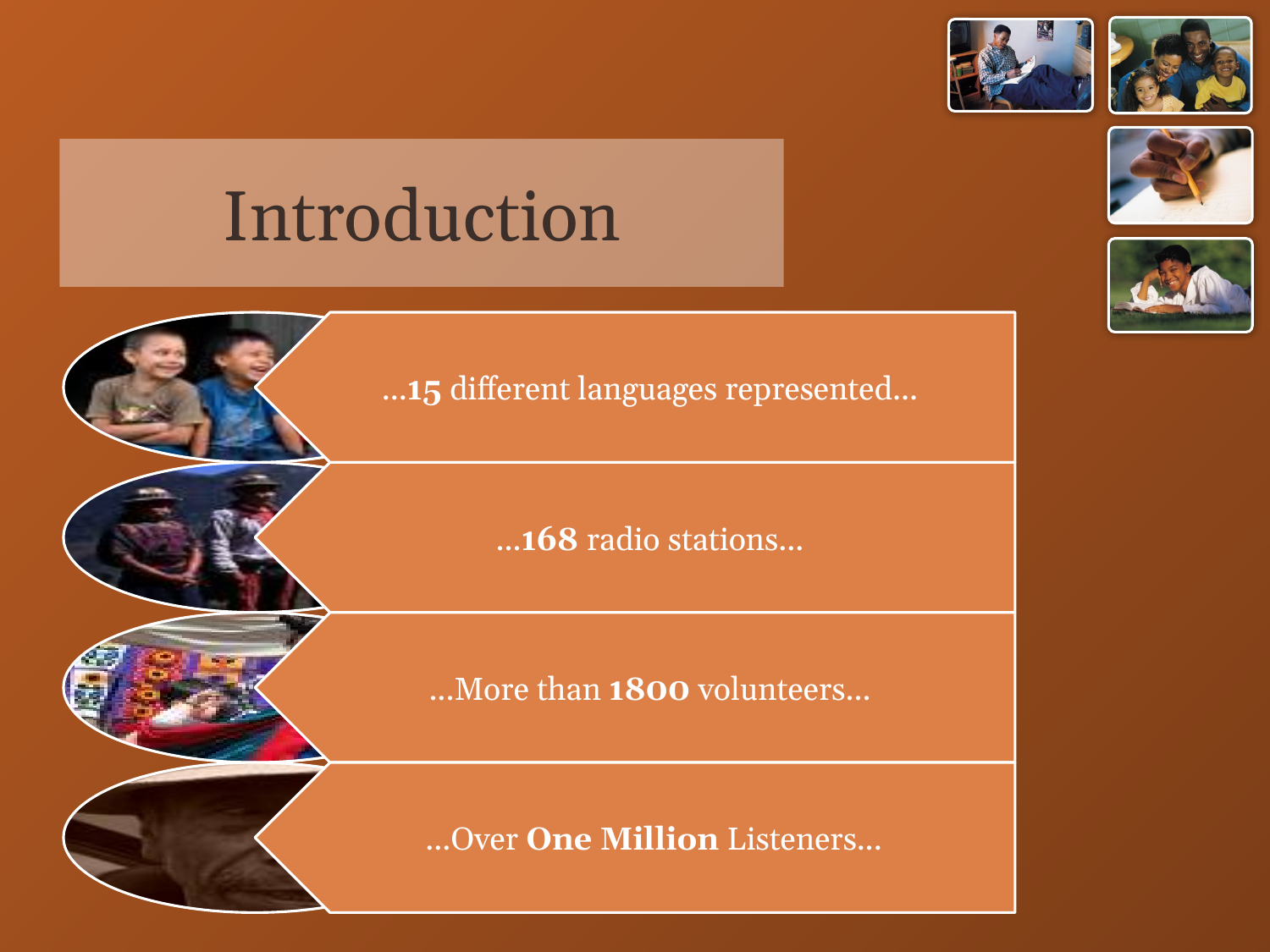

# Introduction
...15 different languages represented...
...Over One Million Listeners...
...More than 1800 volunteers...
...168 radio stations...